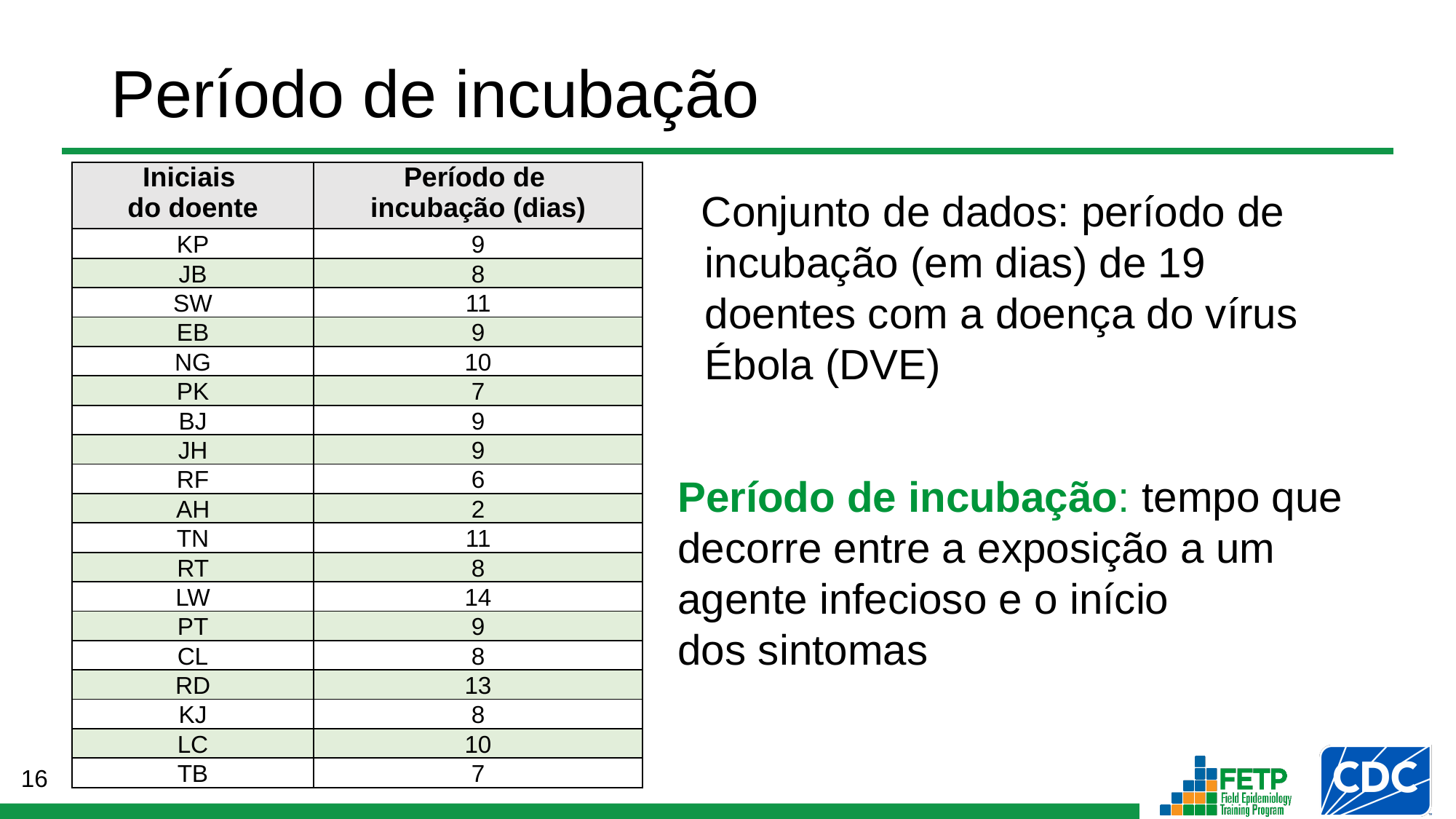

# Período de incubação
| Iniciais do doente | Período de incubação (dias) |
| --- | --- |
| KP | 9 |
| JB | 8 |
| SW | 11 |
| EB | 9 |
| NG | 10 |
| PK | 7 |
| BJ | 9 |
| JH | 9 |
| RF | 6 |
| AH | 2 |
| TN | 11 |
| RT | 8 |
| LW | 14 |
| PT | 9 |
| CL | 8 |
| RD | 13 |
| KJ | 8 |
| LC | 10 |
| TB | 7 |
  Conjunto de dados: período de incubação (em dias) de 19 doentes com a doença do vírus Ébola (DVE)

Período de incubação: tempo que decorre entre a exposição a um agente infecioso e o início
dos sintomas